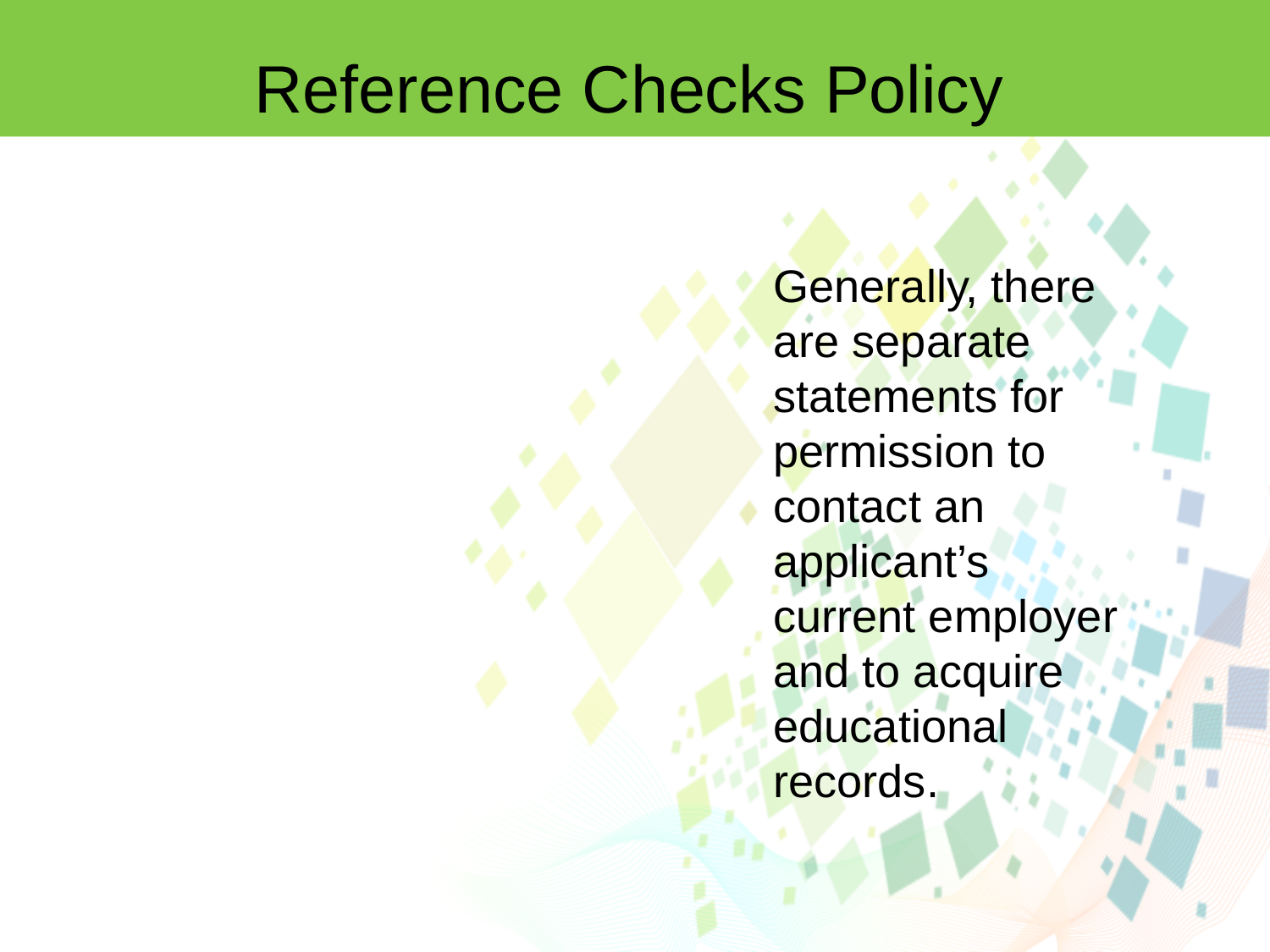

Reference Checks Policy
Generally, there are separate statements for permission to contact an applicant’s
current employer and to acquire educational records.